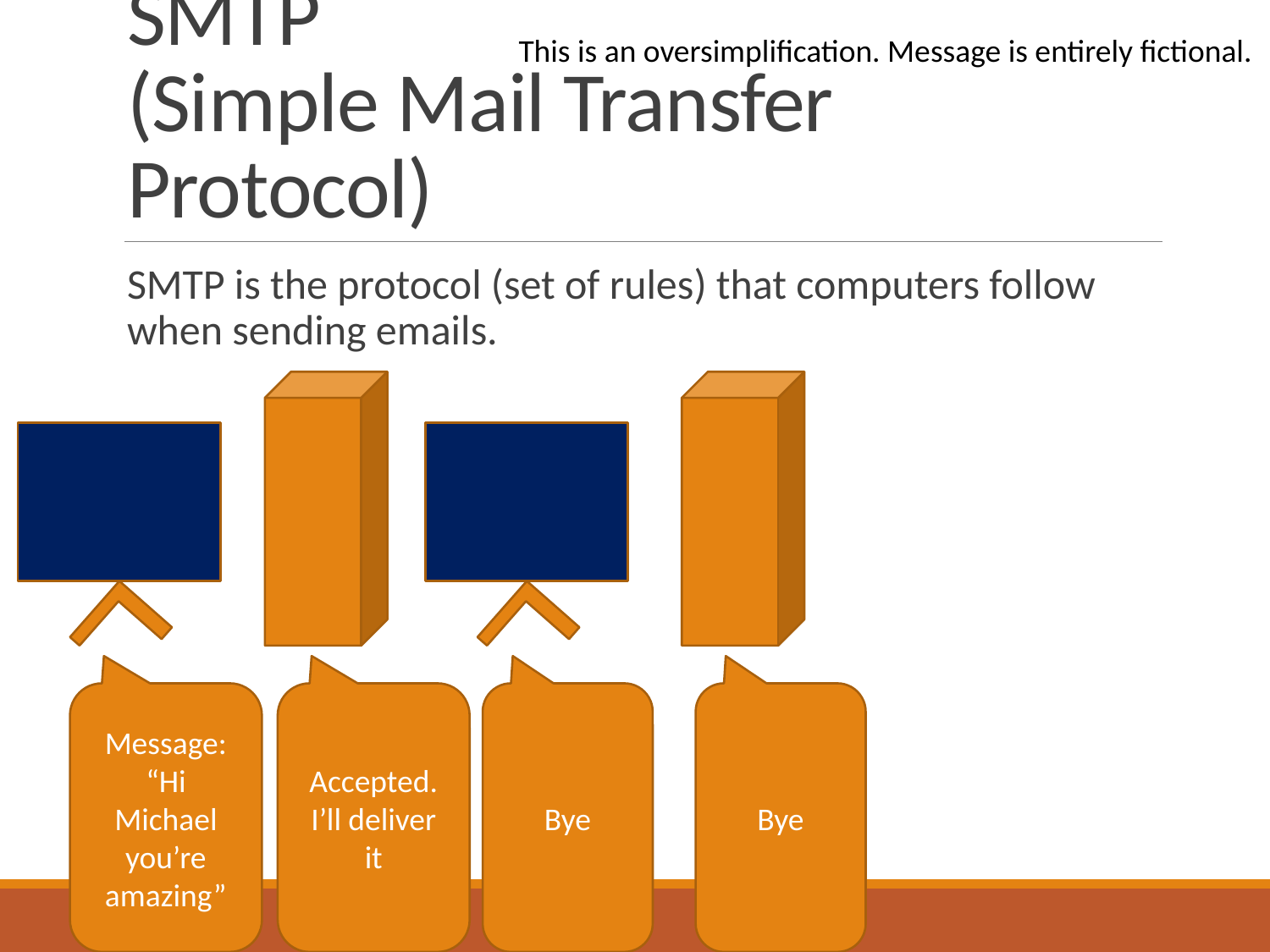

This is an oversimplification. Message is entirely fictional.
# SMTP (Simple Mail Transfer Protocol)
SMTP is the protocol (set of rules) that computers follow when sending emails.

Message: “Hi Michael you’re amazing”
Accepted. I’ll deliver it
Bye
Bye